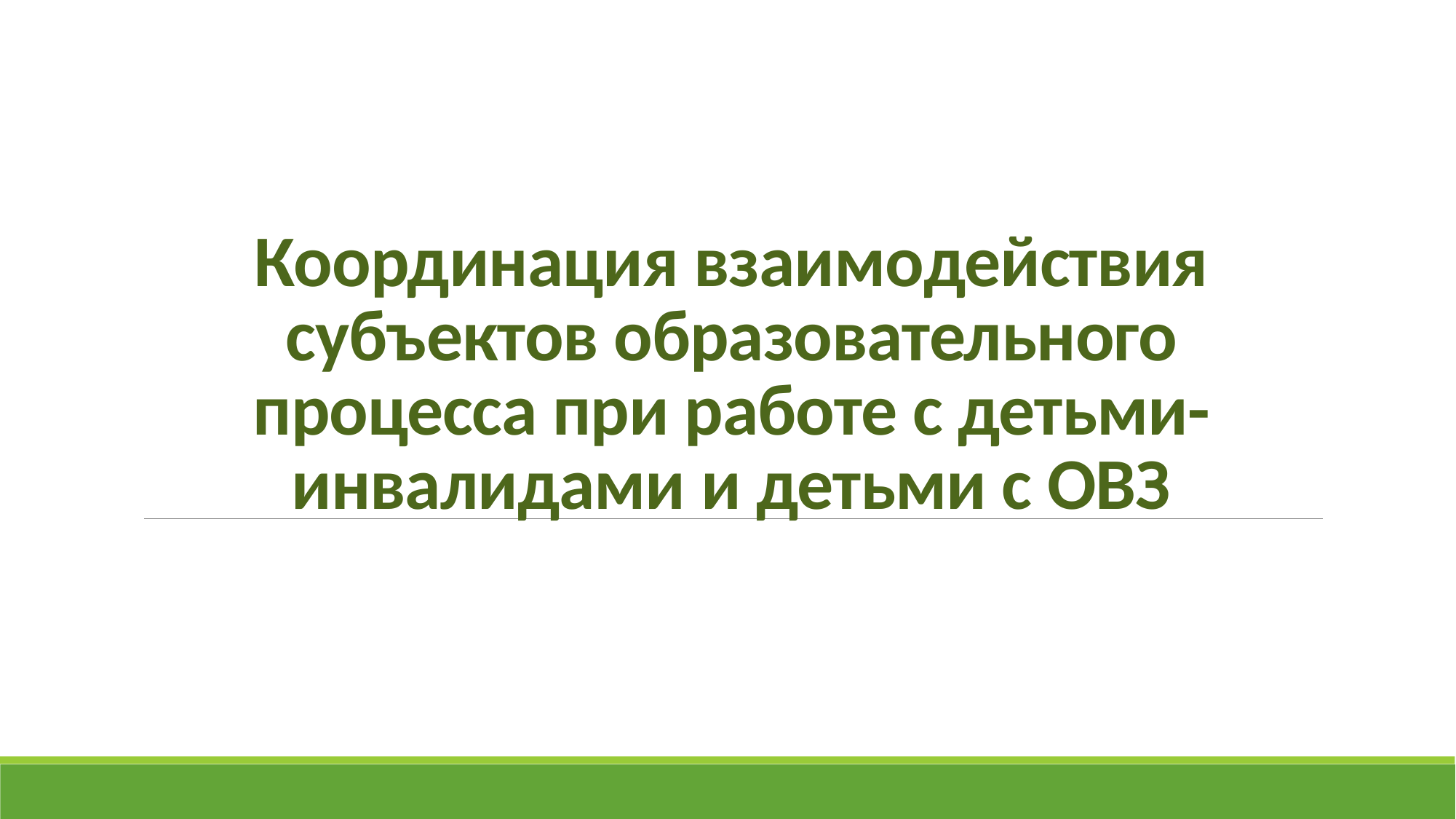

# Координация взаимодействия субъектов образовательного процесса при работе с детьми-инвалидами и детьми с ОВЗ